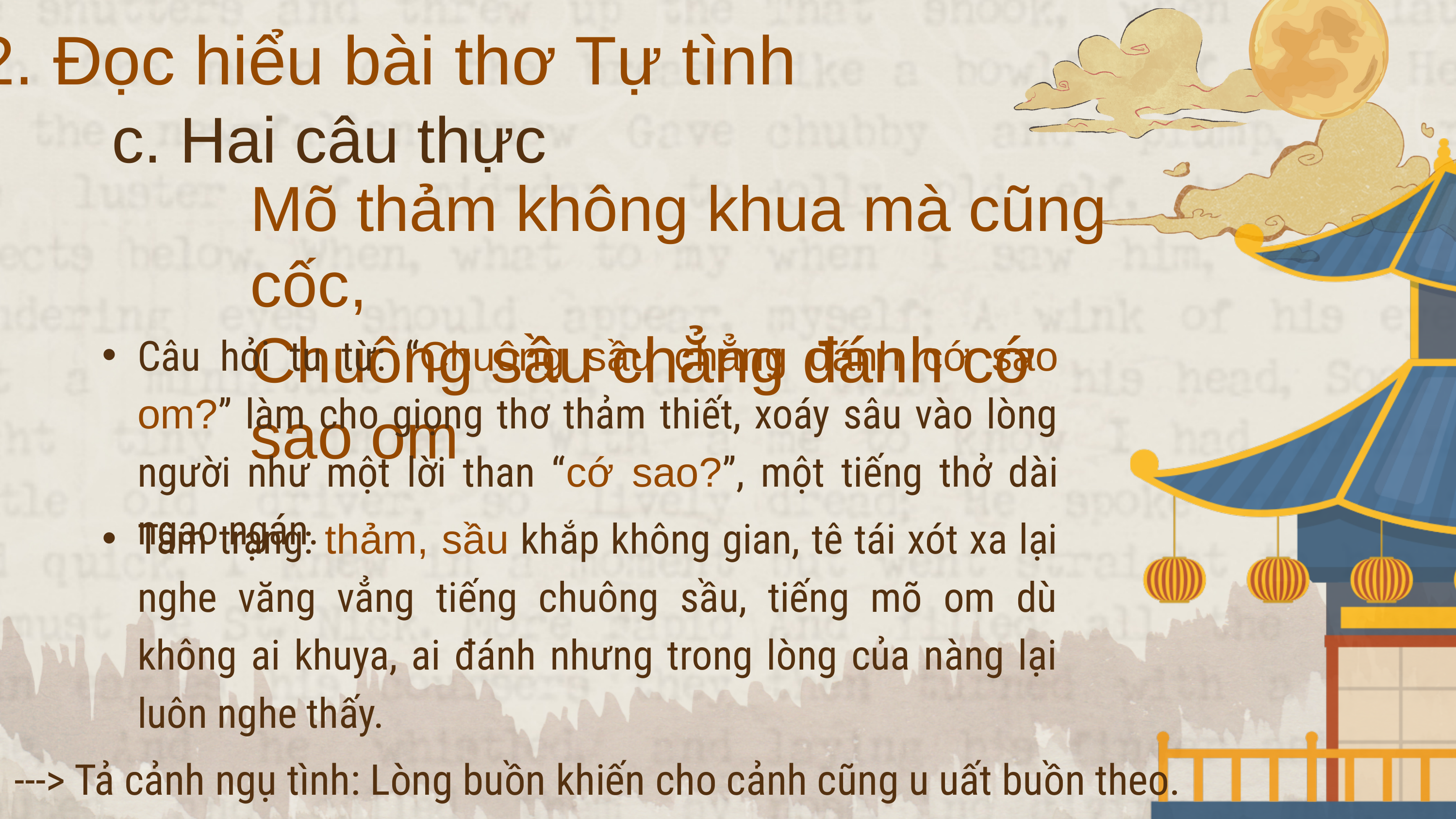

3.2. Đọc hiểu bài thơ Tự tình

c. Hai câu thực

Mõ thảm không khua mà cũng cốc,
Chuông sầu chẳng đánh cớ sao om

Câu hỏi tu từ: “Chuông sầu chẳng đánh cớ sao om?” làm cho giọng thơ thảm thiết, xoáy sâu vào lòng người như một lời than “cớ sao?”, một tiếng thở dài ngao ngán.
Tâm trạng: thảm, sầu khắp không gian, tê tái xót xa lại nghe văng vẳng tiếng chuông sầu, tiếng mõ om dù không ai khuya, ai đánh nhưng trong lòng của nàng lại luôn nghe thấy.

 ---> Tả cảnh ngụ tình: Lòng buồn khiến cho cảnh cũng u uất buồn theo.